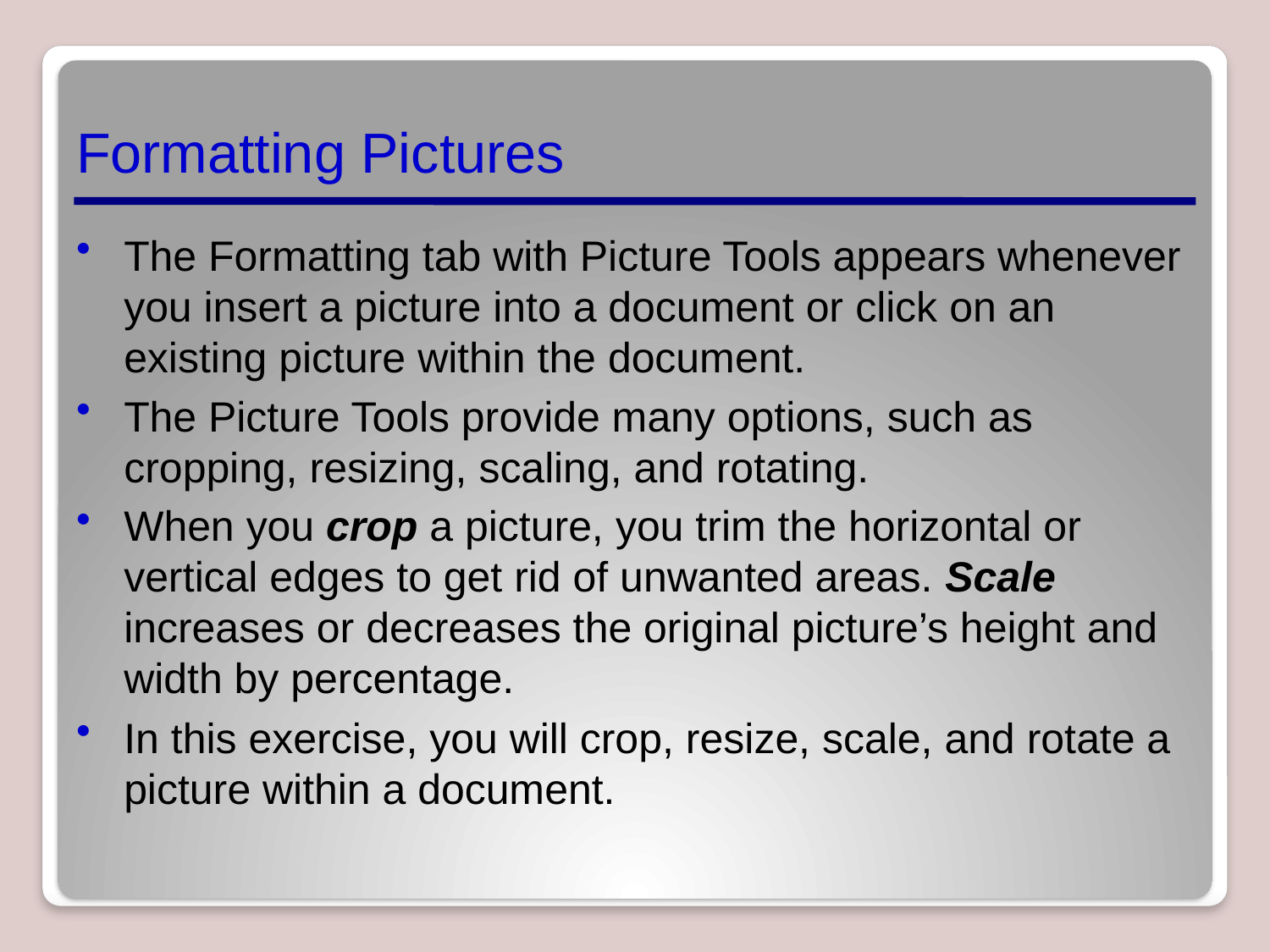

# Formatting Pictures
The Formatting tab with Picture Tools appears whenever you insert a picture into a document or click on an existing picture within the document.
The Picture Tools provide many options, such as cropping, resizing, scaling, and rotating.
When you crop a picture, you trim the horizontal or vertical edges to get rid of unwanted areas. Scale increases or decreases the original picture’s height and width by percentage.
In this exercise, you will crop, resize, scale, and rotate a picture within a document.